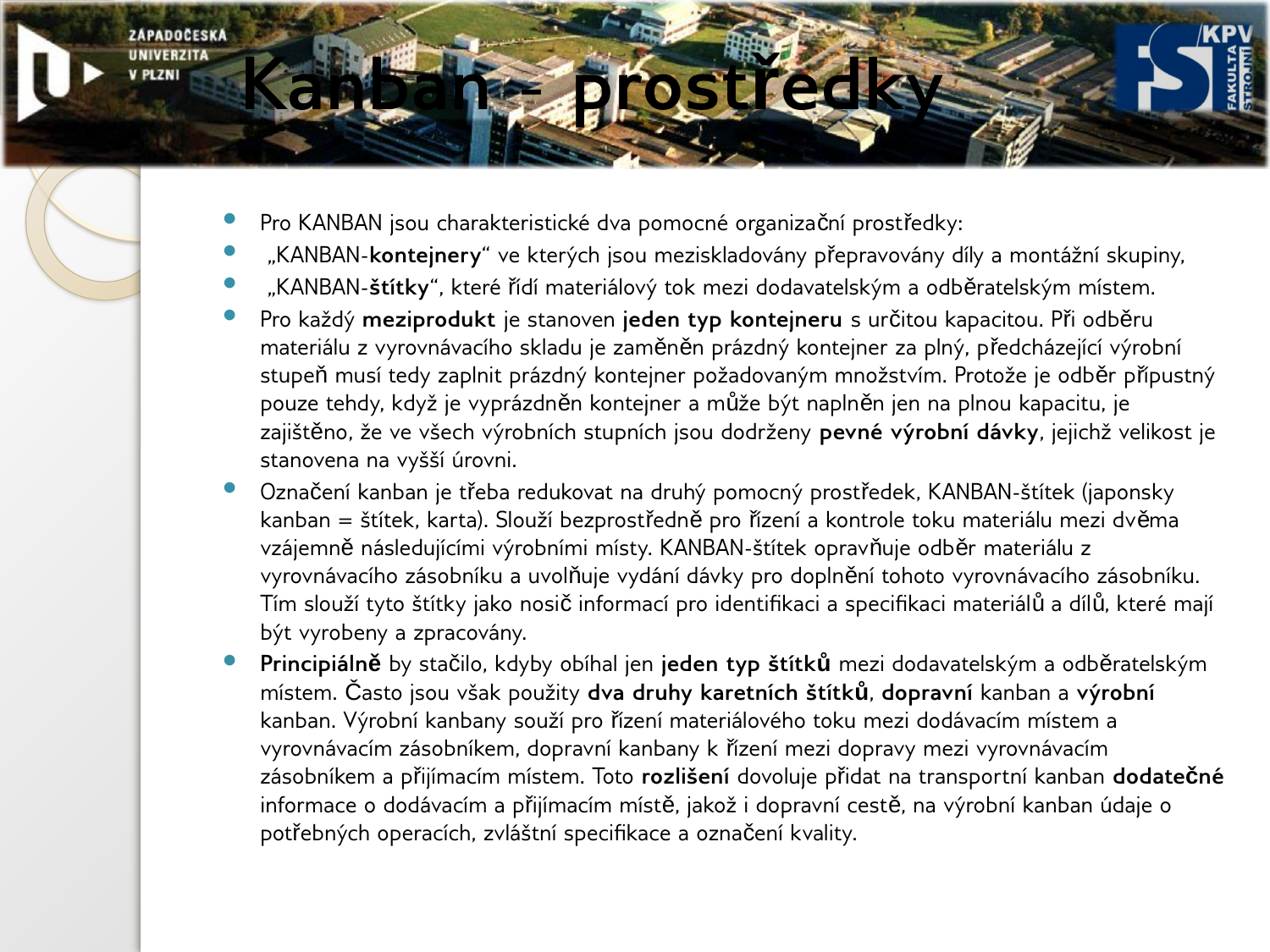

# Kanban - prostředky
Pro KANBAN jsou charakteristické dva pomocné organizační prostředky:
 „KANBAN-kontejnery“ ve kterých jsou meziskladovány přepravovány díly a montážní skupiny,
 „KANBAN-štítky“, které řídí materiálový tok mezi dodavatelským a odběratelským místem.
Pro každý meziprodukt je stanoven jeden typ kontejneru s určitou kapacitou. Při odběru materiálu z vyrovnávacího skladu je zaměněn prázdný kontejner za plný, předcházející výrobní stupeň musí tedy zaplnit prázdný kontejner požadovaným množstvím. Protože je odběr přípustný pouze tehdy, když je vyprázdněn kontejner a může být naplněn jen na plnou kapacitu, je zajištěno, že ve všech výrobních stupních jsou dodrženy pevné výrobní dávky, jejichž velikost je stanovena na vyšší úrovni.
Označení kanban je třeba redukovat na druhý pomocný prostředek, KANBAN-štítek (japonsky kanban = štítek, karta). Slouží bezprostředně pro řízení a kontrole toku materiálu mezi dvěma vzájemně následujícími výrobními místy. KANBAN-štítek opravňuje odběr materiálu z vyrovnávacího zásobníku a uvolňuje vydání dávky pro doplnění tohoto vyrovnávacího zásobníku. Tím slouží tyto štítky jako nosič informací pro identifikaci a specifikaci materiálů a dílů, které mají být vyrobeny a zpracovány.
Principiálně by stačilo, kdyby obíhal jen jeden typ štítků mezi dodavatelským a odběratelským místem. Často jsou však použity dva druhy karetních štítků, dopravní kanban a výrobní kanban. Výrobní kanbany souží pro řízení materiálového toku mezi dodávacím místem a vyrovnávacím zásobníkem, dopravní kanbany k řízení mezi dopravy mezi vyrovnávacím zásobníkem a přijímacím místem. Toto rozlišení dovoluje přidat na transportní kanban dodatečné informace o dodávacím a přijímacím místě, jakož i dopravní cestě, na výrobní kanban údaje o potřebných operacích, zvláštní specifikace a označení kvality.